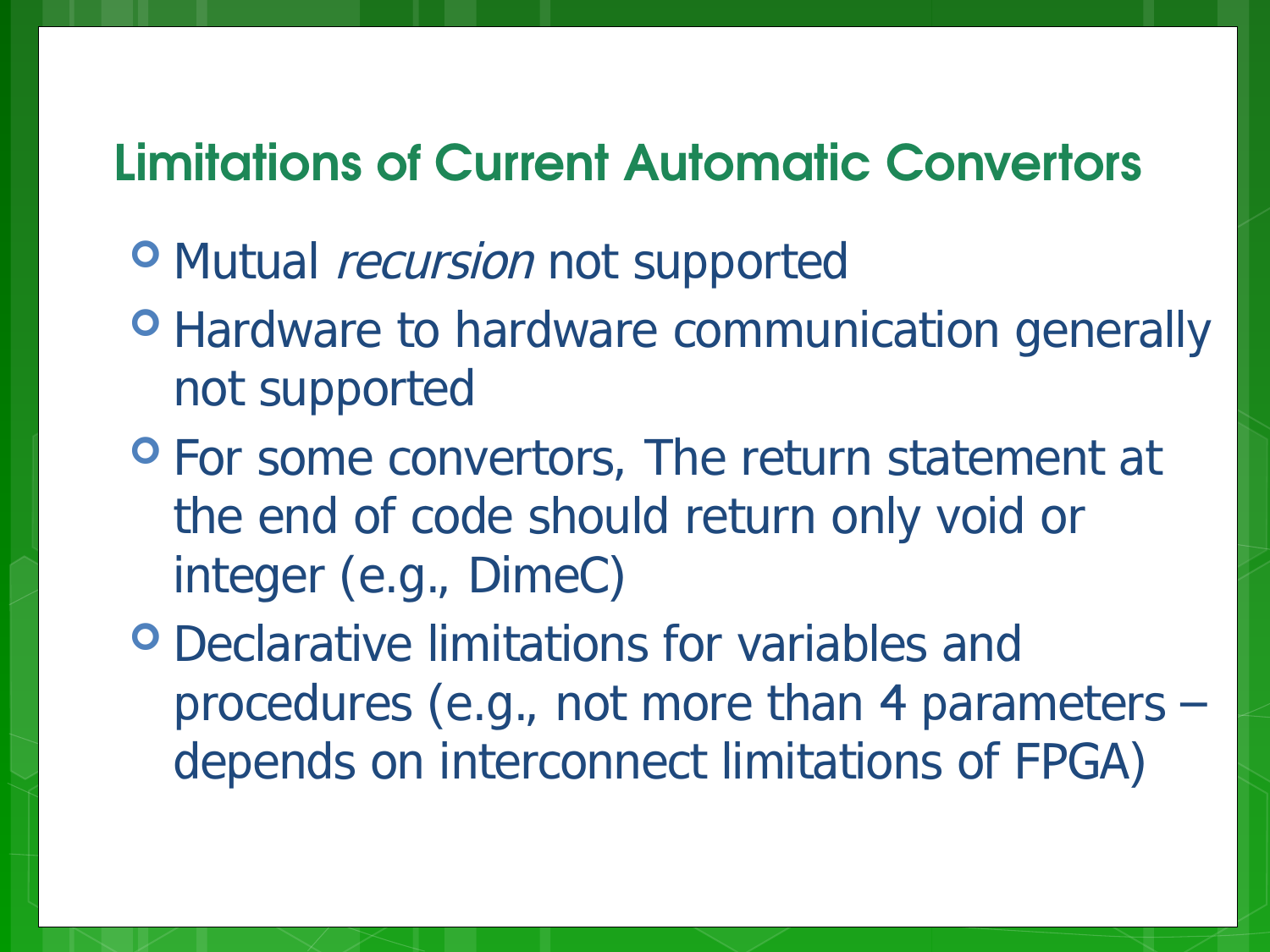

# Limitations of Current Automatic Convertors
Mutual recursion not supported
Hardware to hardware communication generally not supported
For some convertors, The return statement at the end of code should return only void or integer (e.g., DimeC)
Declarative limitations for variables and procedures (e.g., not more than 4 parameters – depends on interconnect limitations of FPGA)